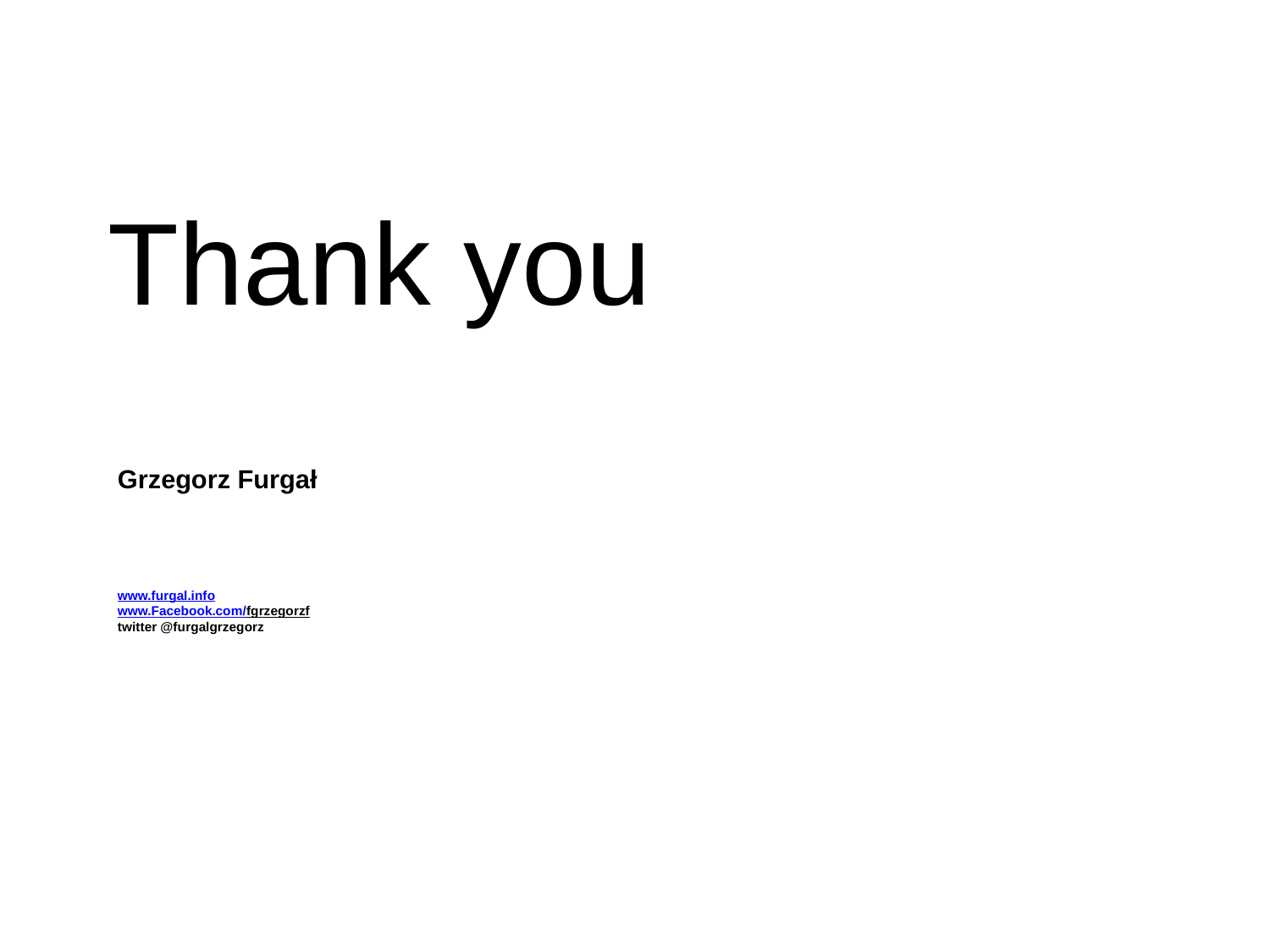

Thank you

# Grzegorz Furgał www.furgal.info www.Facebook.com/fgrzegorzf twitter @furgalgrzegorz